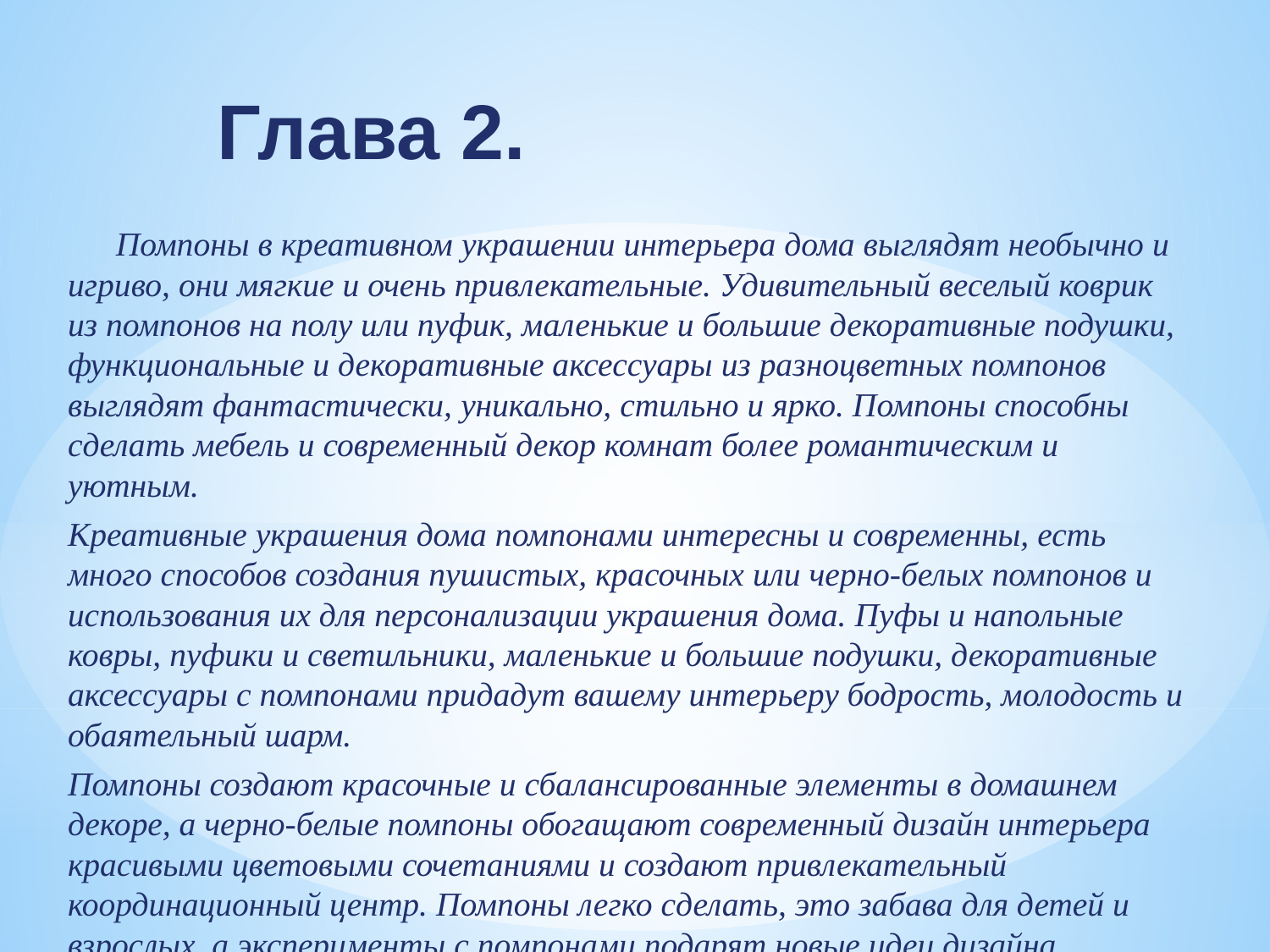

Глава 2.
	Помпоны в креативном украшении интерьера дома выглядят необычно и игриво, они мягкие и очень привлекательные. Удивительный веселый коврик из помпонов на полу или пуфик, маленькие и большие декоративные подушки, функциональные и декоративные аксессуары из разноцветных помпонов выглядят фантастически, уникально, стильно и ярко. Помпоны способны сделать мебель и современный декор комнат более романтическим и уютным.
Креативные украшения дома помпонами интересны и современны, есть много способов создания пушистых, красочных или черно-белых помпонов и использования их для персонализации украшения дома. Пуфы и напольные ковры, пуфики и светильники, маленькие и большие подушки, декоративные аксессуары с помпонами придадут вашему интерьеру бодрость, молодость и обаятельный шарм.
Помпоны создают красочные и сбалансированные элементы в домашнем декоре, а черно-белые помпоны обогащают современный дизайн интерьера красивыми цветовыми сочетаниями и создают привлекательный координационный центр. Помпоны легко сделать, это забава для детей и взрослых, а эксперименты с помпонами подарят новые идеи дизайна интерьера.